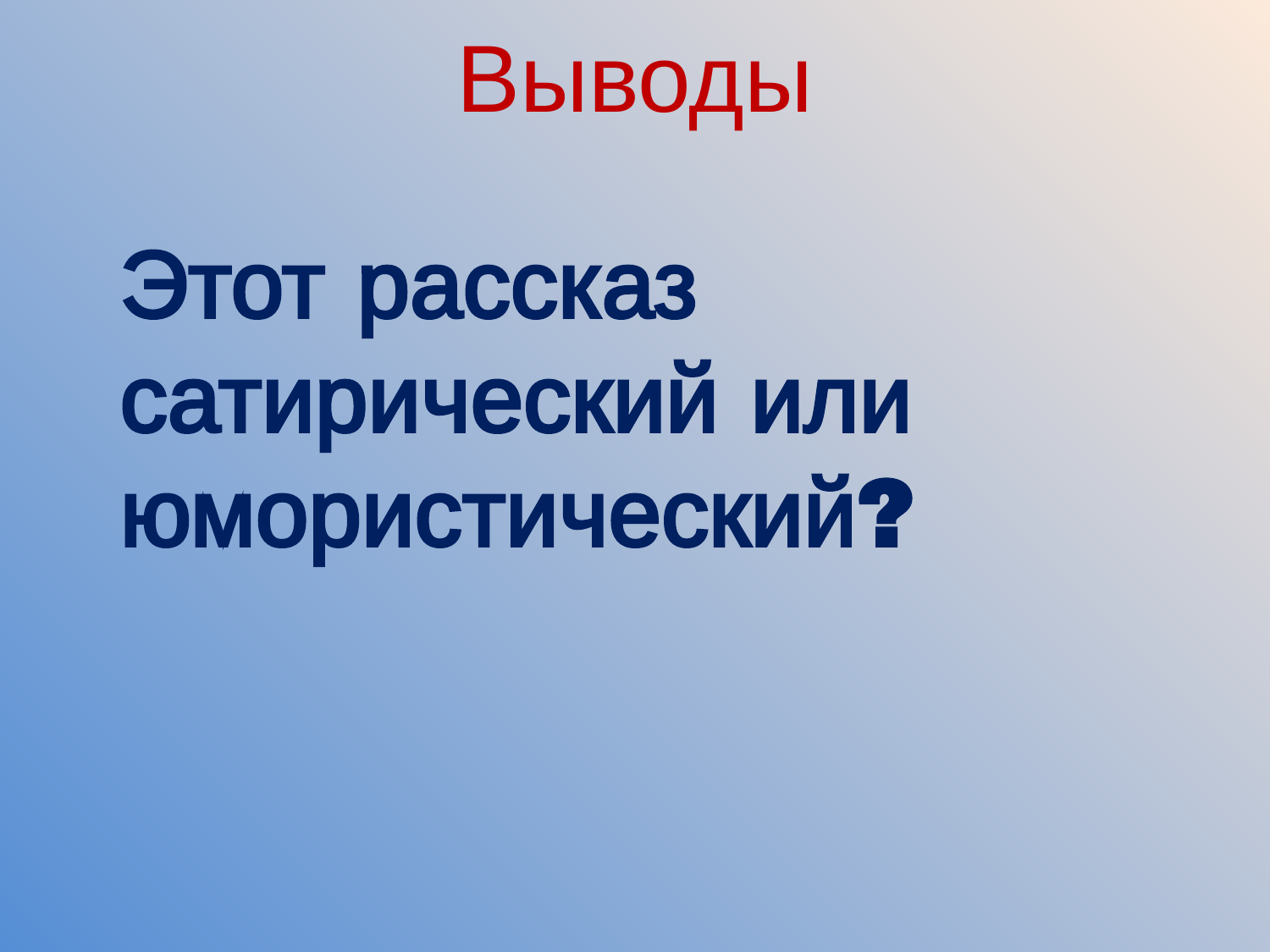

# Выводы

	Этот рассказ сатирический или юмористический?